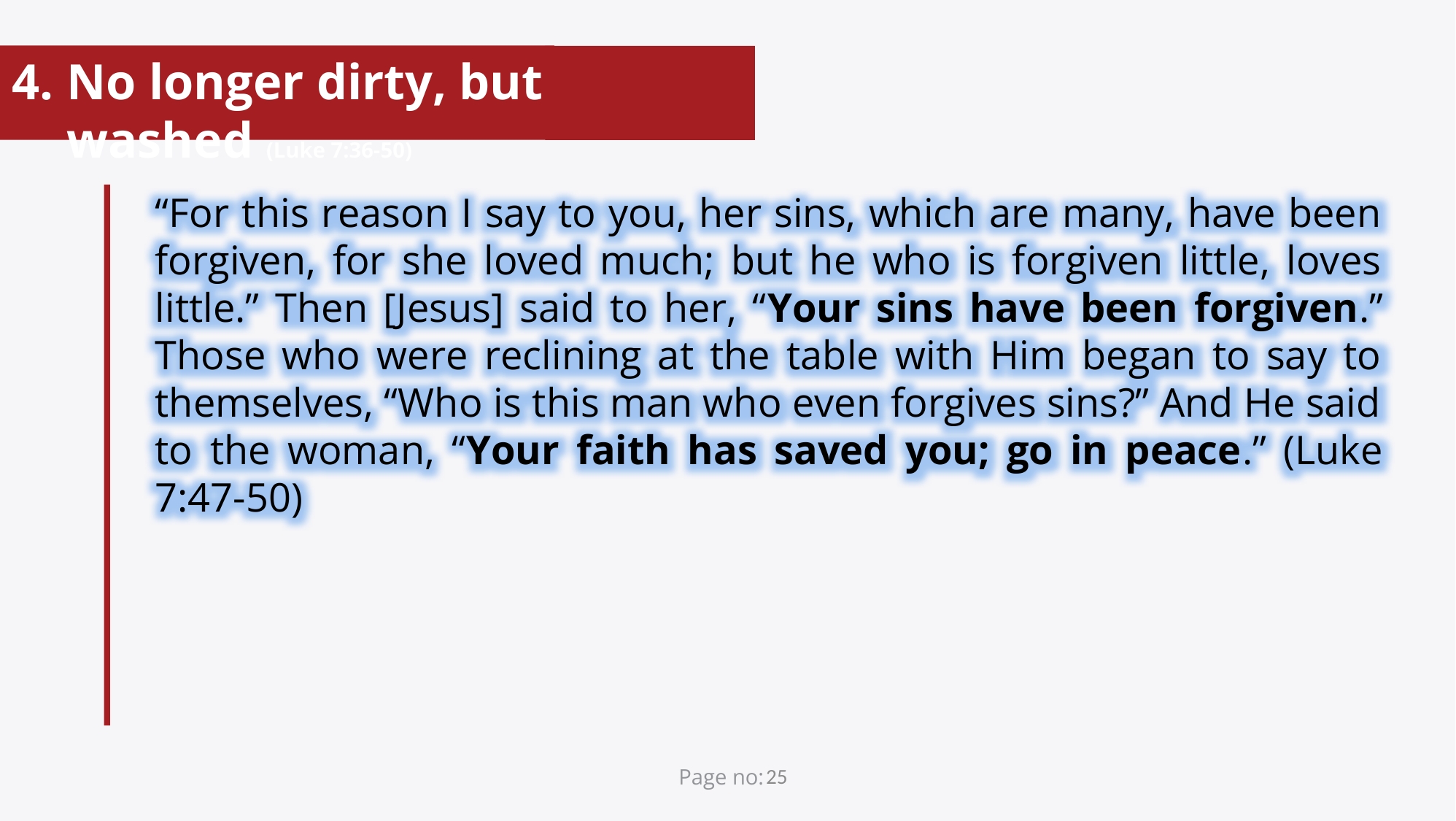

No longer dirty, but washed (Luke 7:36-50)

“For this reason I say to you, her sins, which are many, have been forgiven, for she loved much; but he who is forgiven little, loves little.” Then [Jesus] said to her, “Your sins have been forgiven.” Those who were reclining at the table with Him began to say to themselves, “Who is this man who even forgives sins?” And He said to the woman, “Your faith has saved you; go in peace.” (Luke 7:47-50)